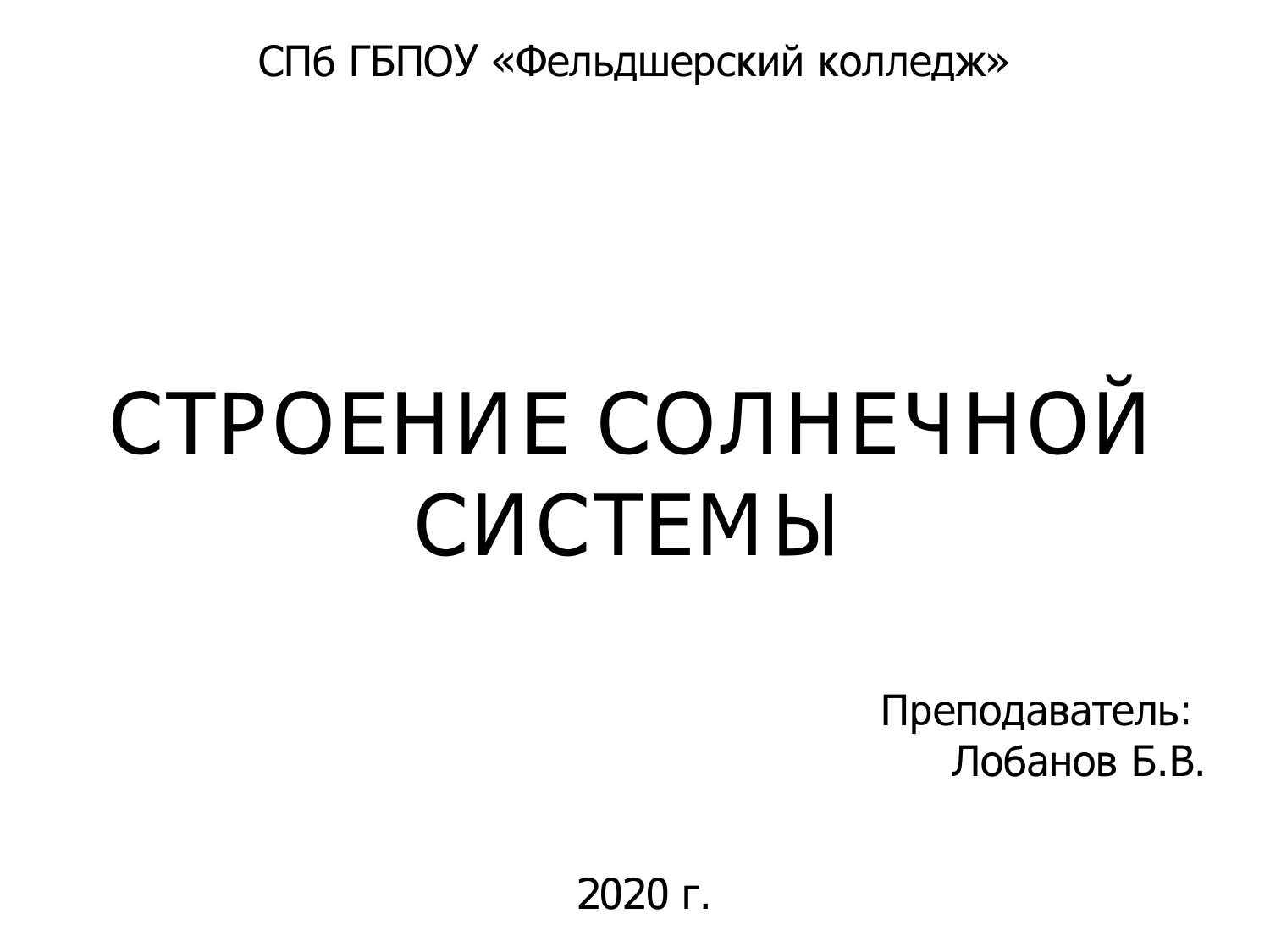

СПб ГБПОУ «Фельдшерский колледж»
# СТРОЕНИЕ СОЛНЕЧНОЙ СИСТЕМЫ
Преподаватель:
Лобанов Б.В.
2020 г.